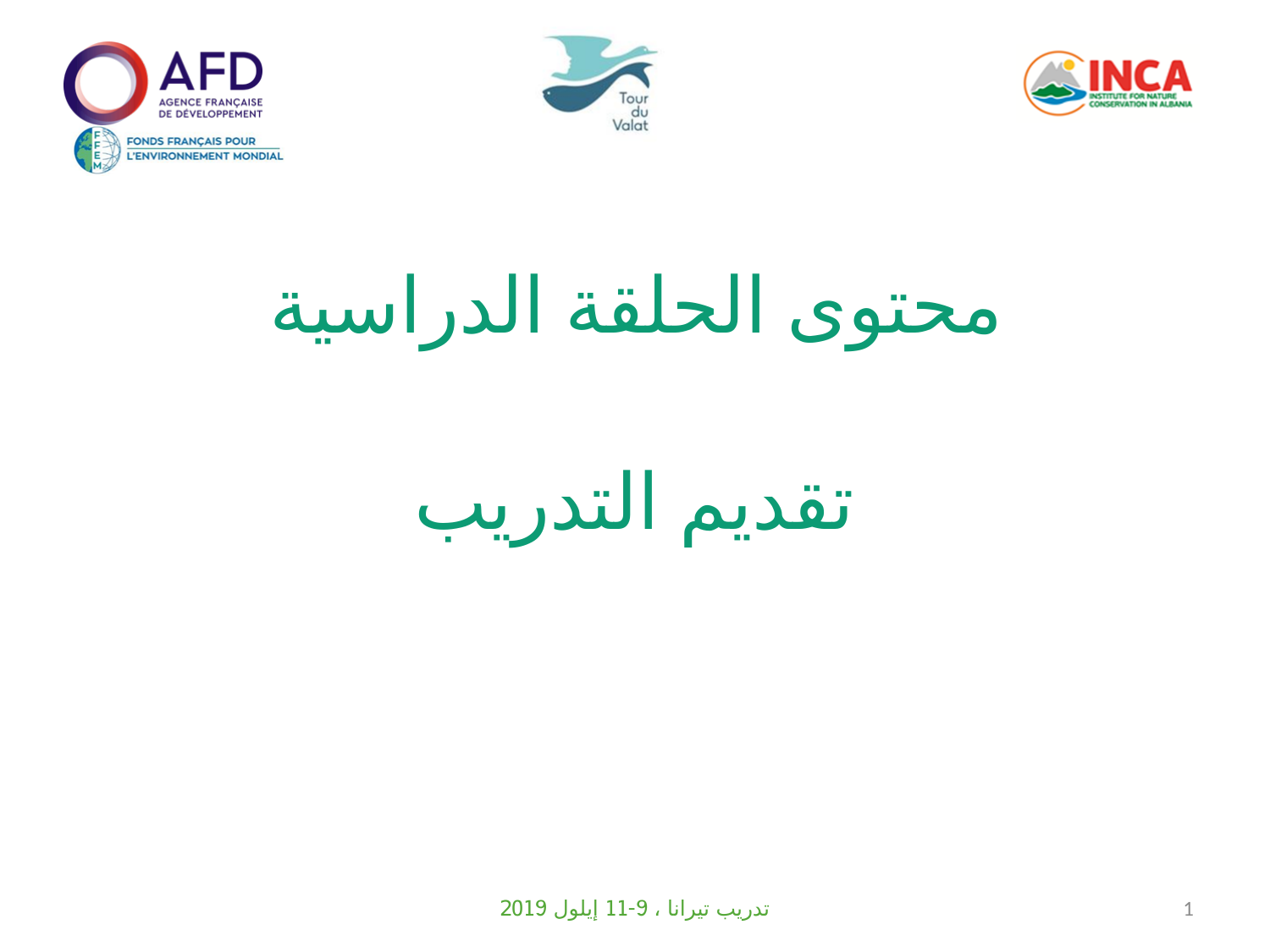

# محتوى الحلقة الدراسية
تقديم التدريب
تدريب تيرانا ، 9-11 إيلول 2019
1